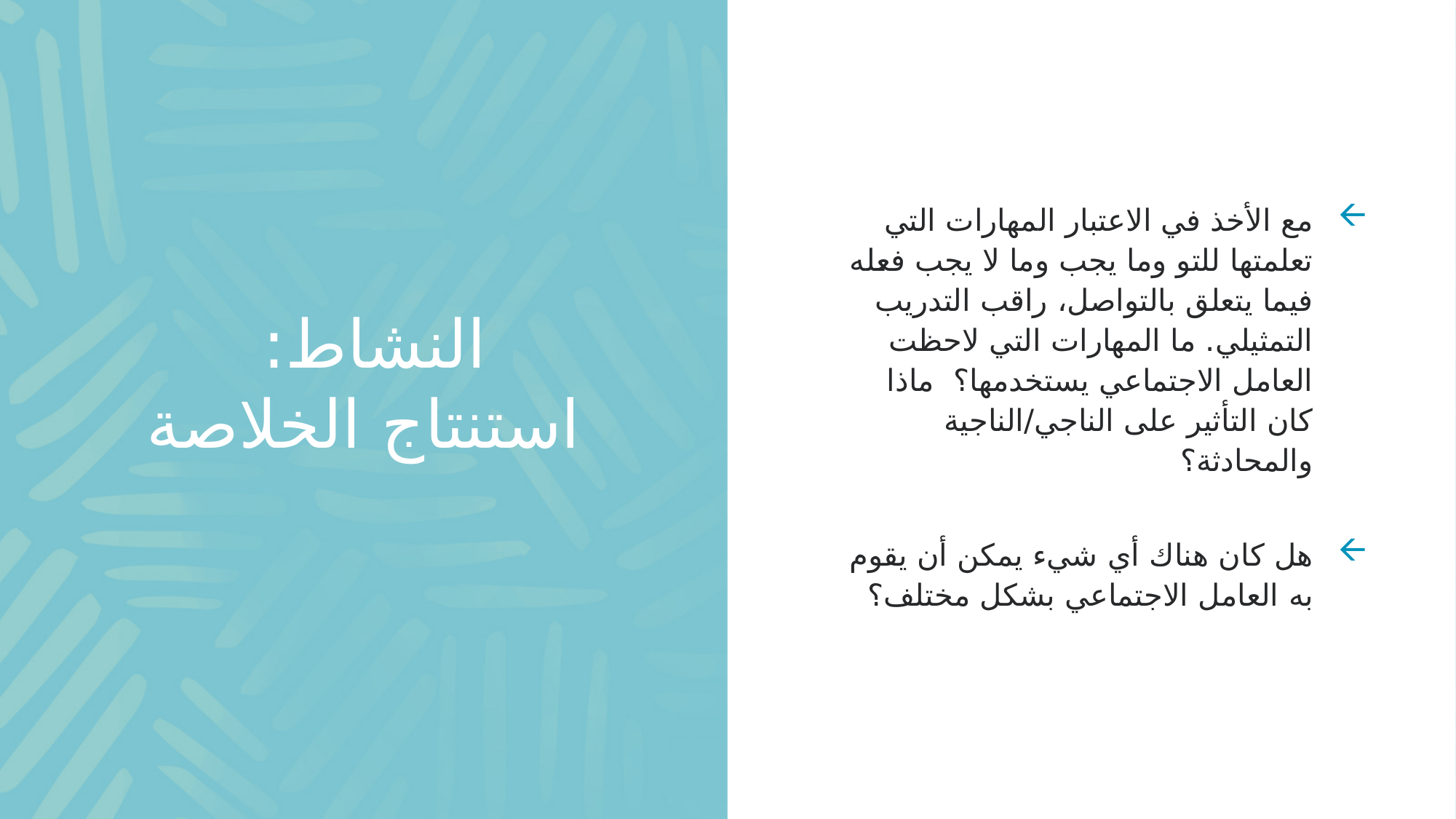

مع الأخذ في الاعتبار المهارات التي تعلمتها للتو وما يجب وما لا يجب فعله فيما يتعلق بالتواصل، راقب التدريب التمثيلي. ما المهارات التي لاحظت العامل الاجتماعي يستخدمها؟  ماذا كان التأثير على الناجي/الناجية والمحادثة؟
هل كان هناك أي شيء يمكن أن يقوم به العامل الاجتماعي بشكل مختلف؟
# النشاط: استنتاج الخلاصة